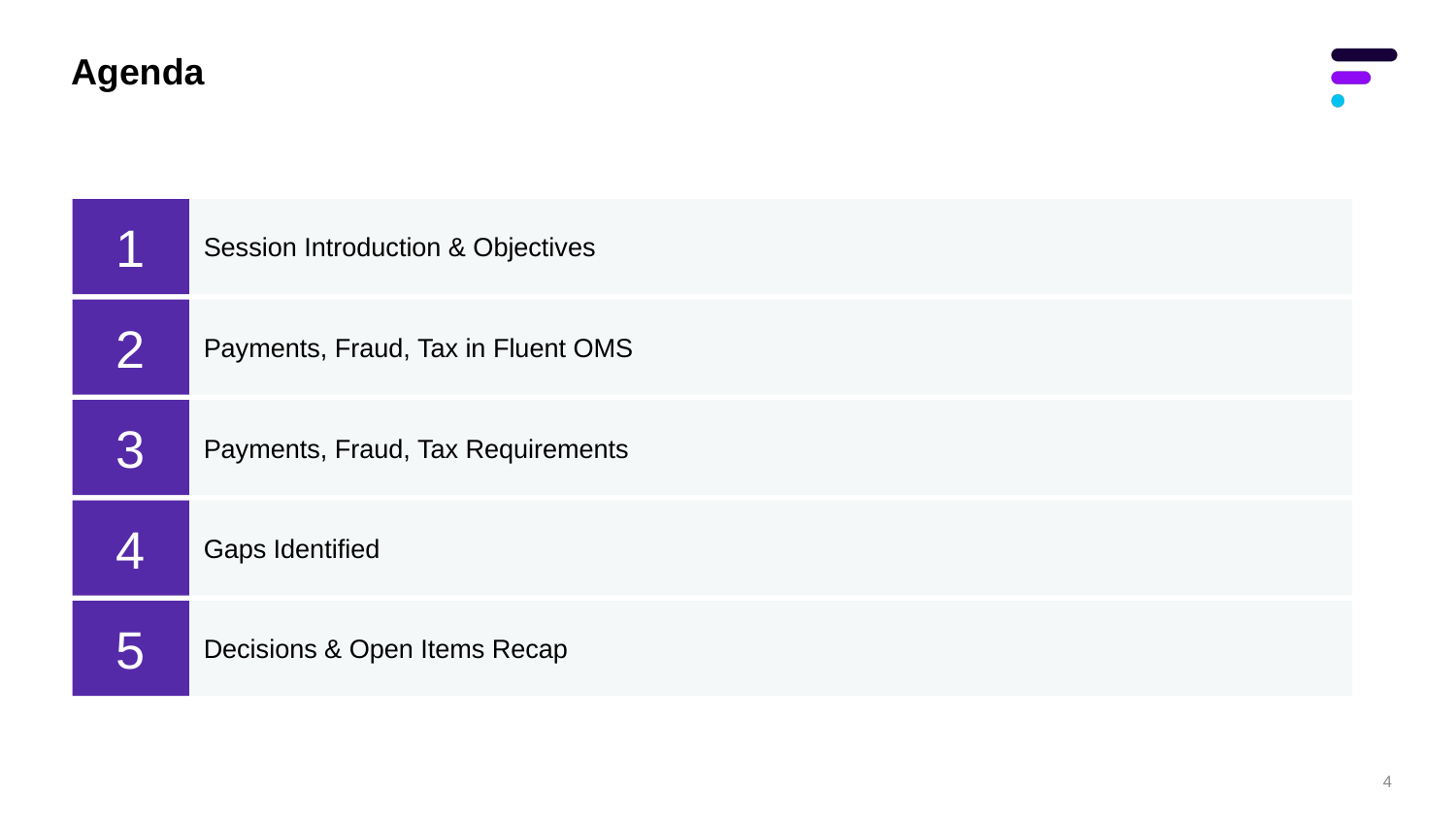

# Agenda

1
Session Introduction & Objectives
2
Payments, Fraud, Tax in Fluent OMS
3
Payments, Fraud, Tax Requirements
4
Gaps Identified
5
Decisions & Open Items Recap